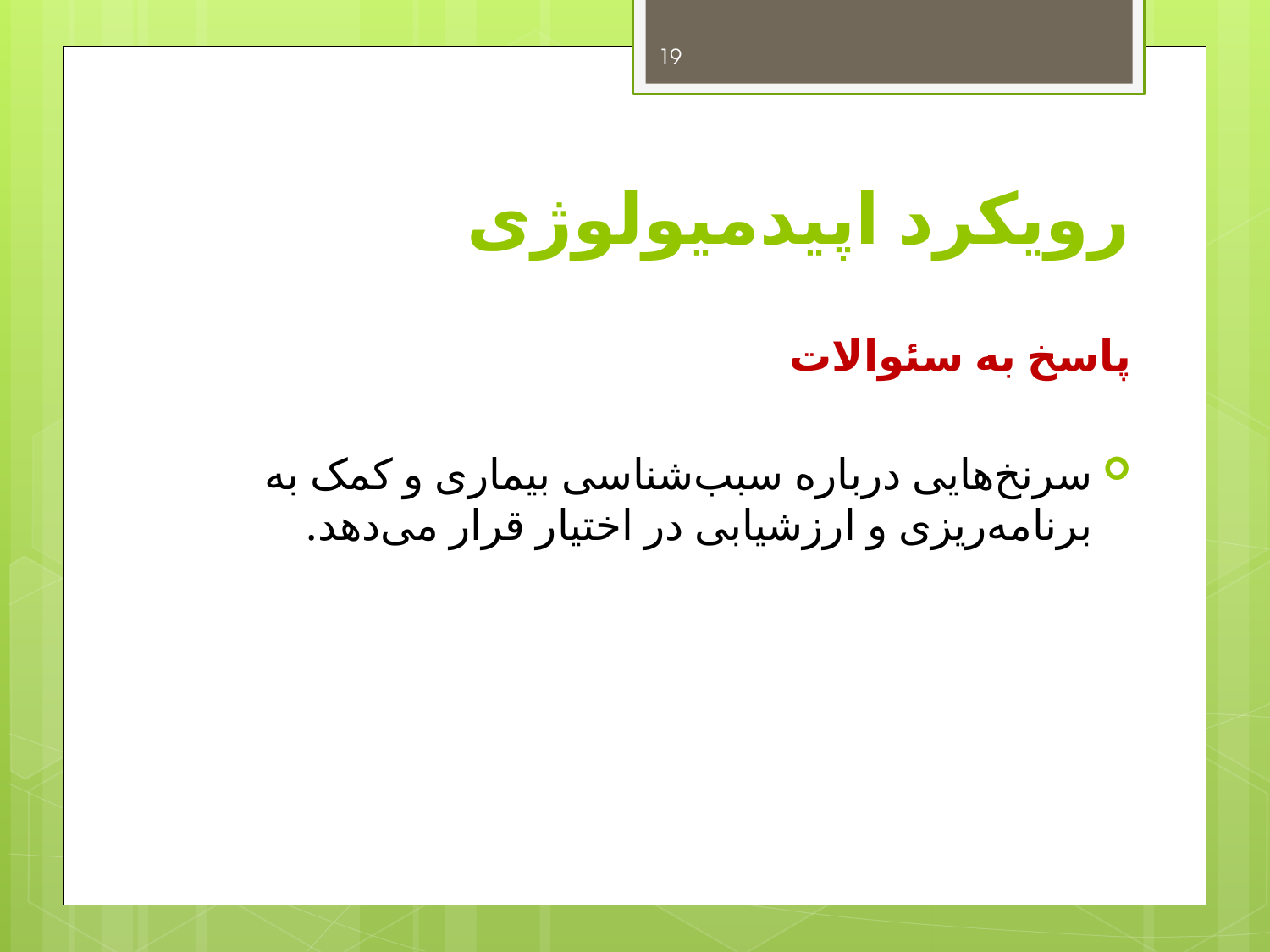

19
# رویکرد اپیدمیولوژی
پاسخ به سئوالات

سرنخ‌هایی درباره سبب‌شناسی بیماری و کمک به برنامه‌ریزی و ارزشیابی در اختیار قرار می‌دهد.